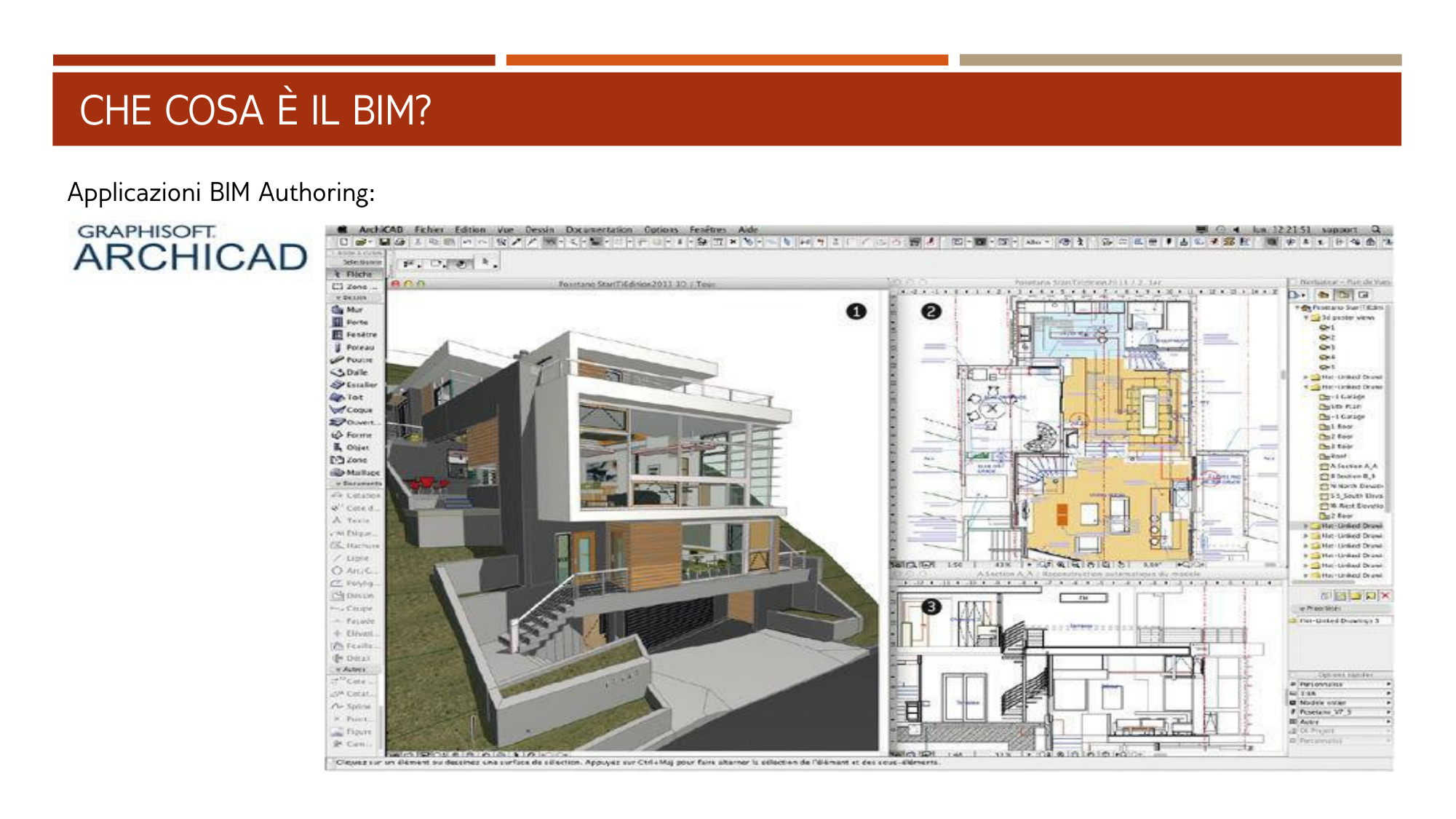

# Che cosa è il bim?
Applicazioni BIM Authoring: